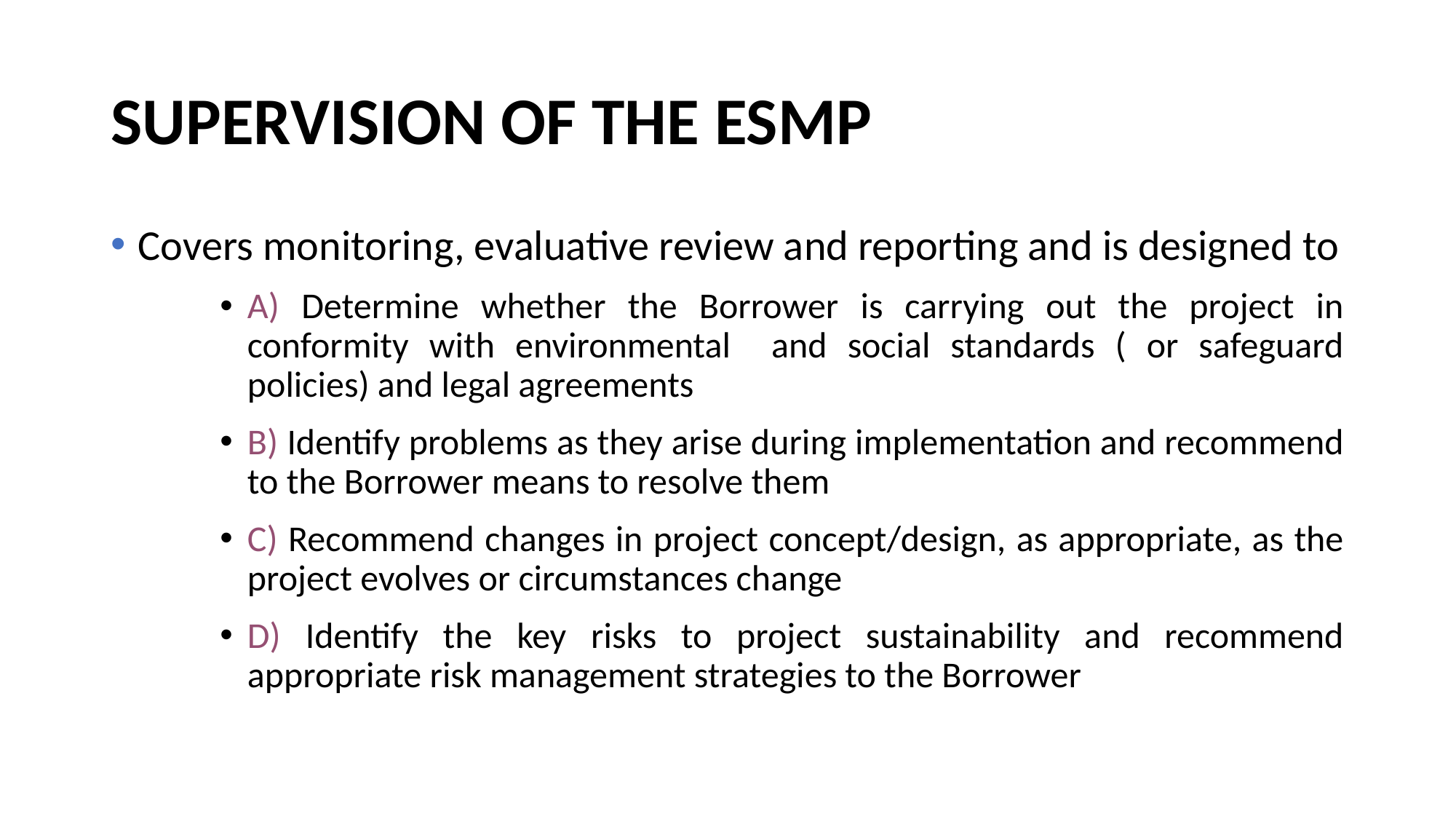

# SUPERVISION OF THE ESMP
Covers monitoring, evaluative review and reporting and is designed to
A) Determine whether the Borrower is carrying out the project in conformity with environmental  and social standards ( or safeguard policies) and legal agreements
B) Identify problems as they arise during implementation and recommend to the Borrower means to resolve them
C) Recommend changes in project concept/design, as appropriate, as the project evolves or circumstances change
D) Identify the key risks to project sustainability and recommend appropriate risk management strategies to the Borrower